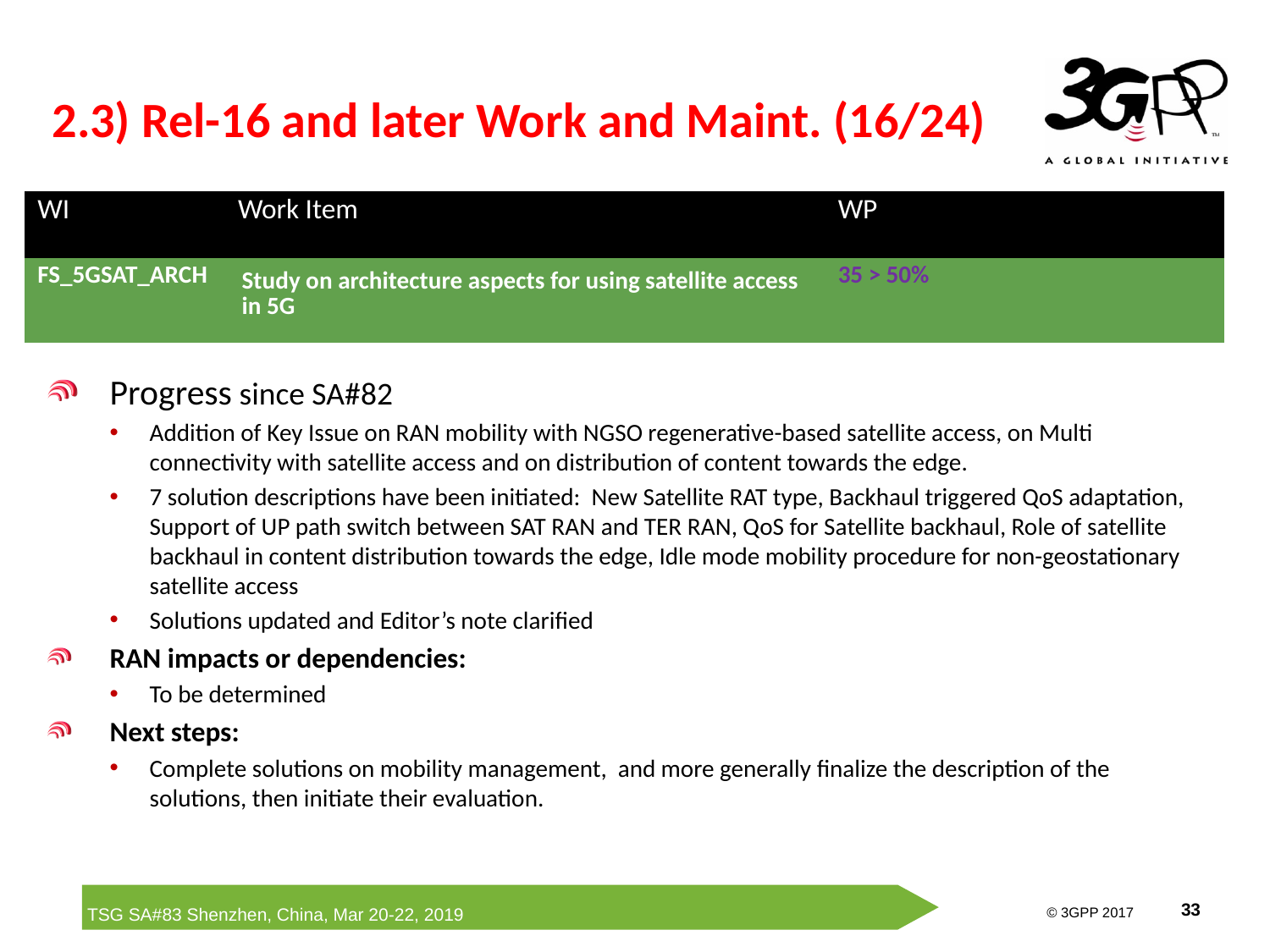

# 2.3) Rel-16 and later Work and Maint. (16/24)
| WI | Work Item | WP |  |  |
| --- | --- | --- | --- | --- |
| FS\_5GSAT\_ARCH | Study on architecture aspects for using satellite access in 5G | 35 > 50% |  |  |
Progress since SA#82
Addition of Key Issue on RAN mobility with NGSO regenerative-based satellite access, on Multi connectivity with satellite access and on distribution of content towards the edge.
7 solution descriptions have been initiated:  New Satellite RAT type, Backhaul triggered QoS adaptation, Support of UP path switch between SAT RAN and TER RAN, QoS for Satellite backhaul, Role of satellite backhaul in content distribution towards the edge, Idle mode mobility procedure for non-geostationary satellite access
Solutions updated and Editor’s note clarified
RAN impacts or dependencies:
To be determined
Next steps:
Complete solutions on mobility management,  and more generally finalize the description of the solutions, then initiate their evaluation.